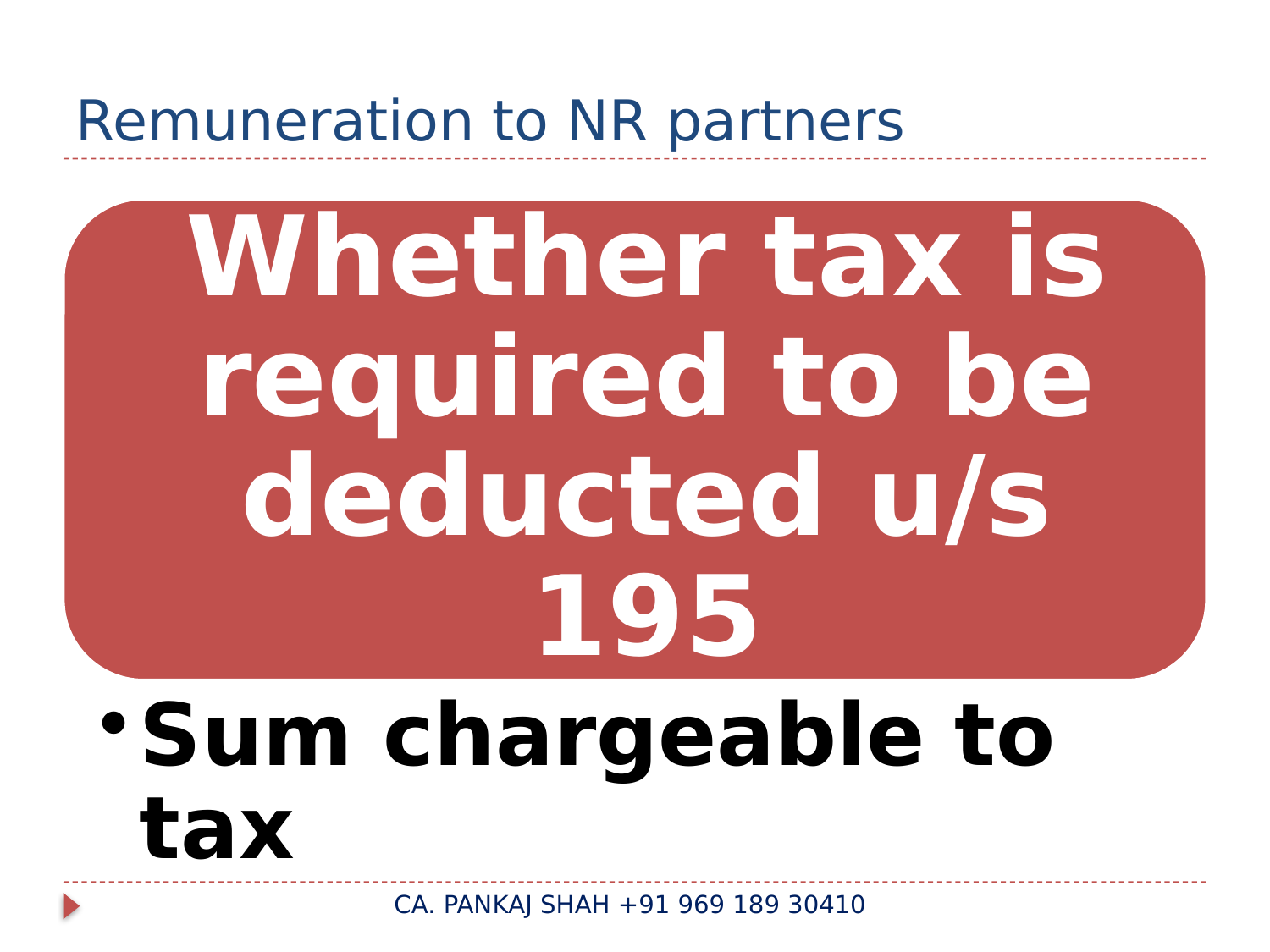

# Remuneration to NR partners
Whether tax is required to be deducted u/s 195
Sum chargeable to tax
CA. PANKAJ SHAH +91 969 189 30410